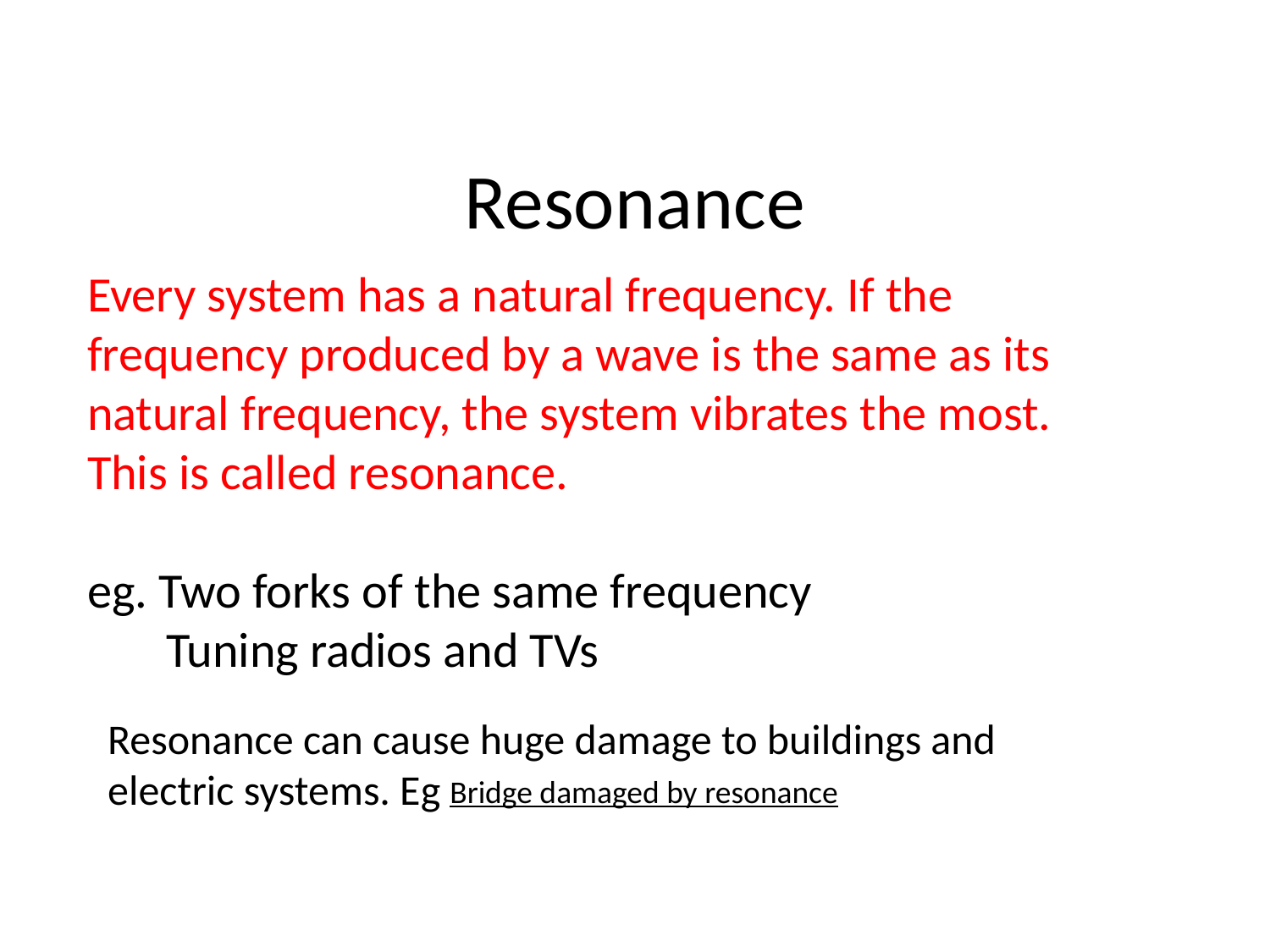

# Resonance
Every system has a natural frequency. If the frequency produced by a wave is the same as its natural frequency, the system vibrates the most. This is called resonance.

eg. Two forks of the same frequency
       Tuning radios and TVs
Resonance can cause huge damage to buildings and electric systems. Eg
Bridge damaged by resonance